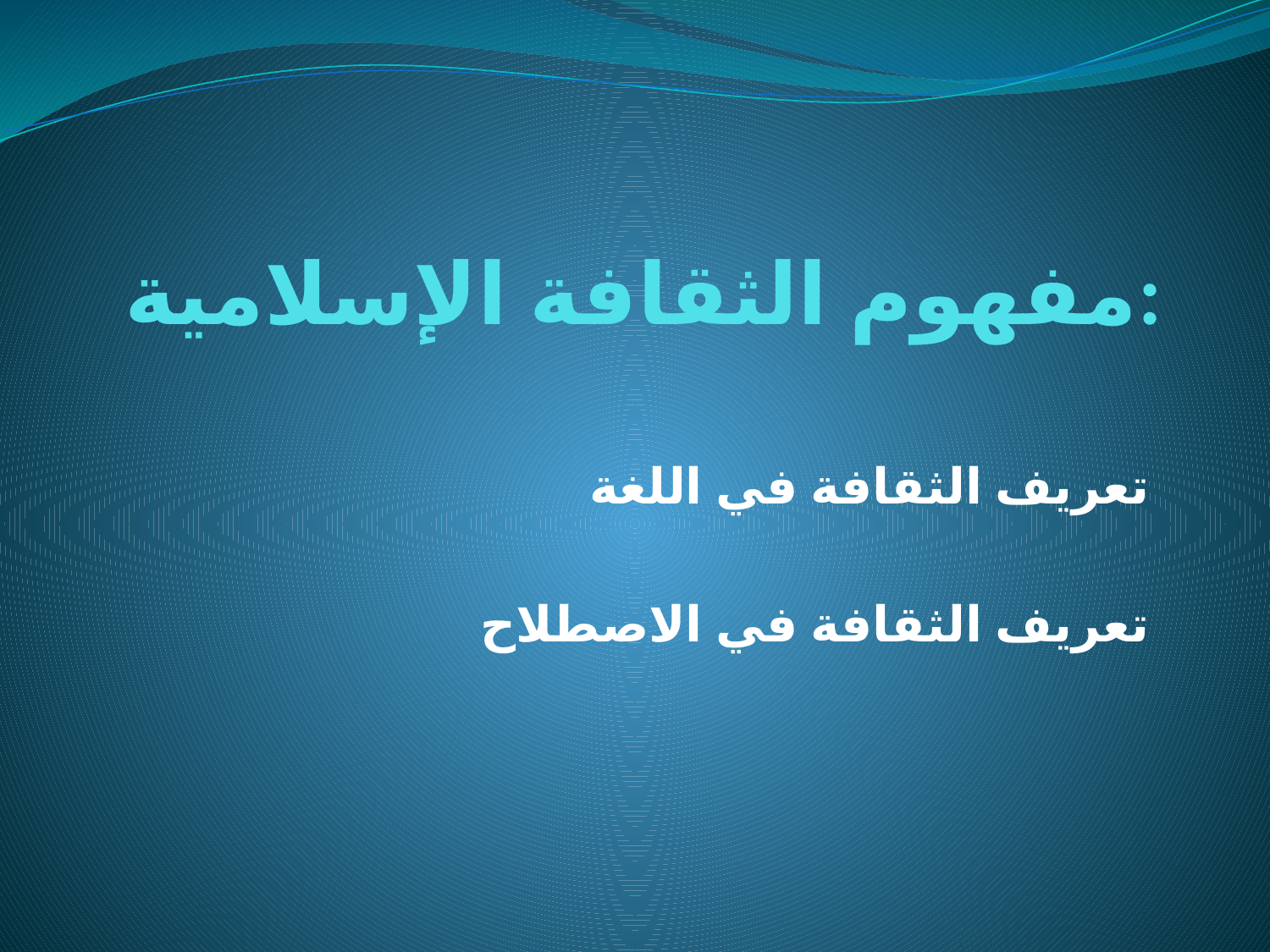

# مفهوم الثقافة الإسلامية:
 تعريف الثقافة في اللغة

 تعريف الثقافة في الاصطلاح